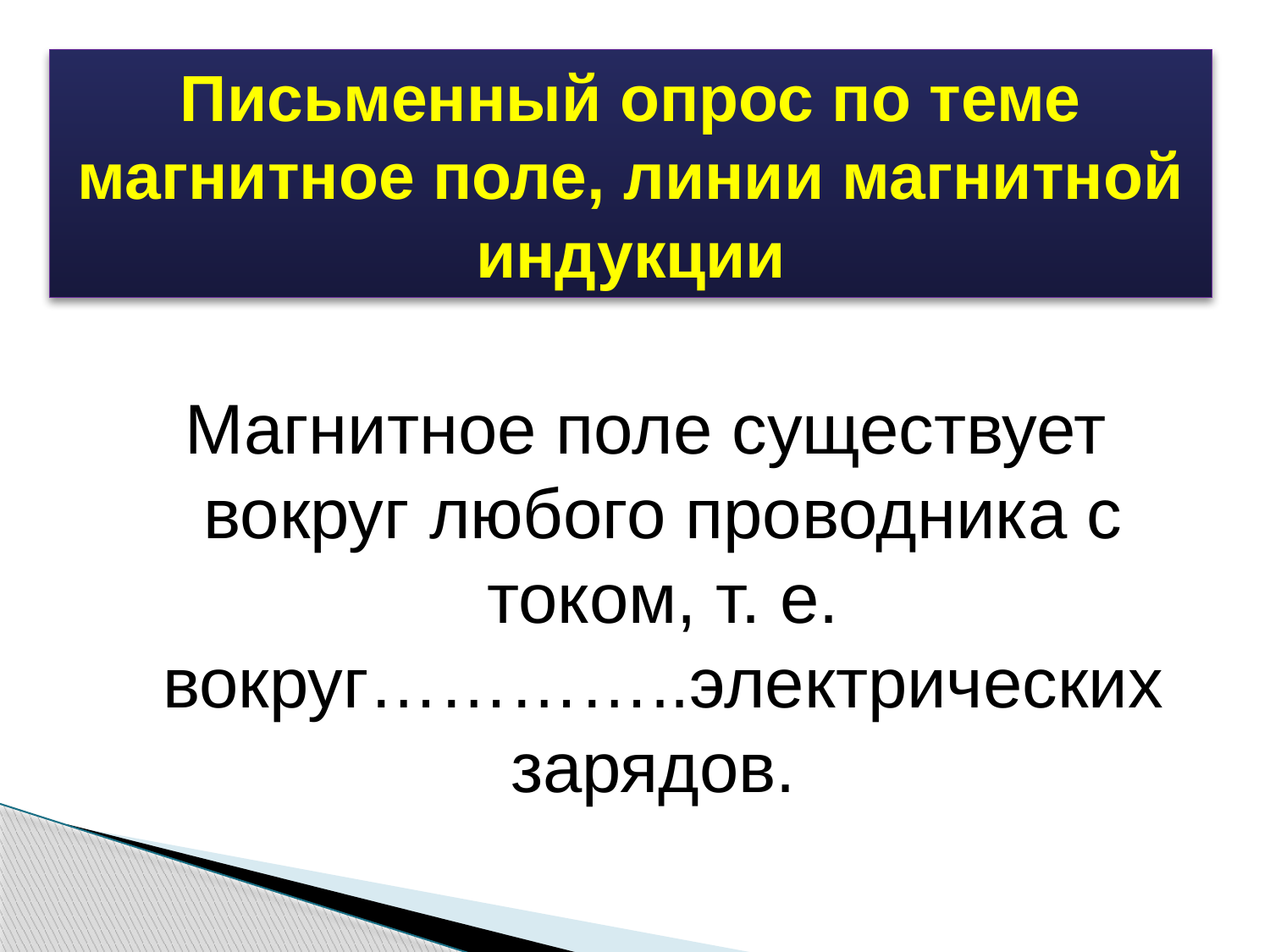

# Письменный опрос по теме магнитное поле, линии магнитной индукции
Магнитное поле существует вокруг любого проводника с током, т. е.
вокруг…………..электрических зарядов.